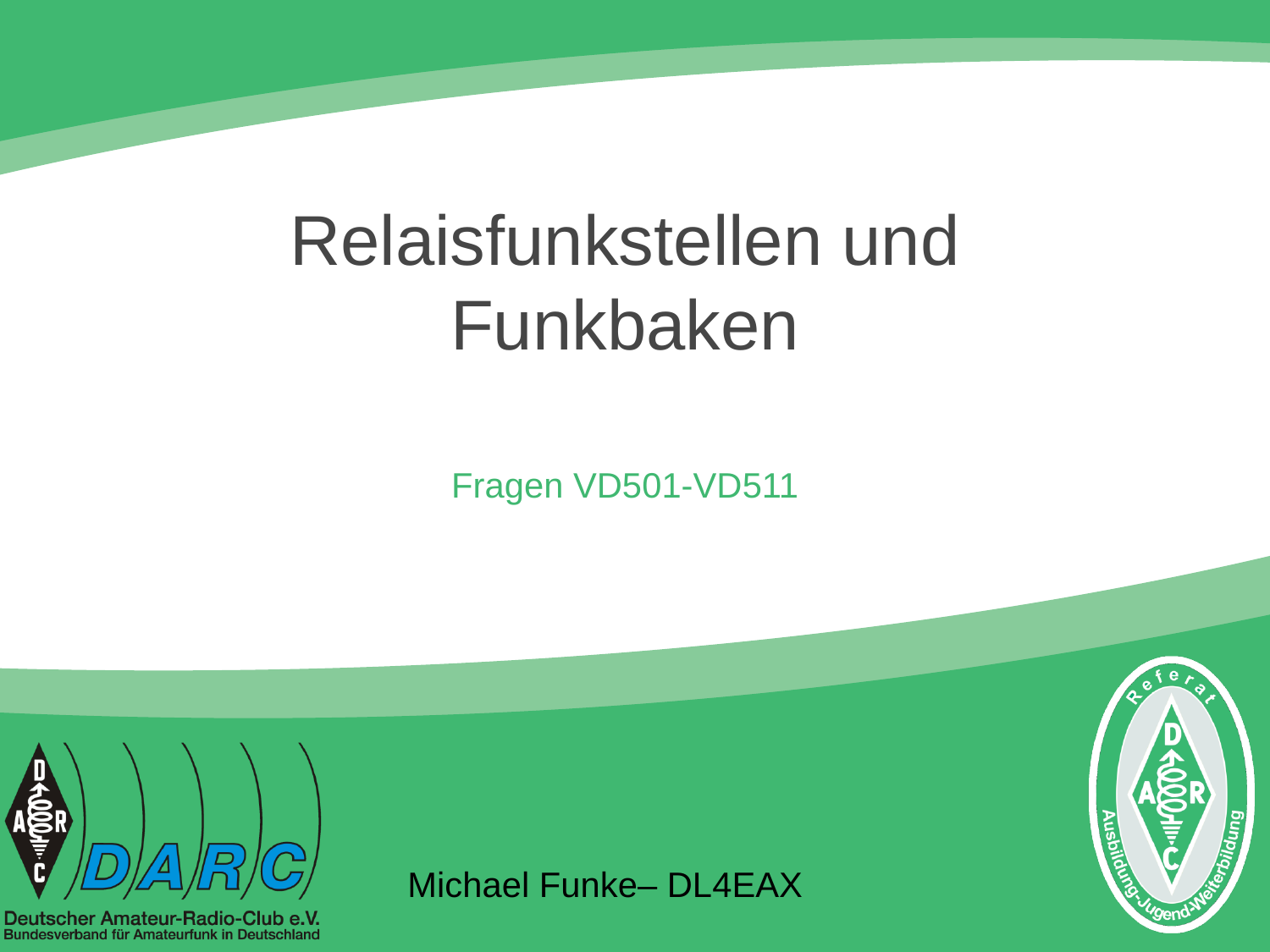

# Relaisfunkstellen und Funkbaken
Fragen VD501-VD511
Michael Funke– DL4EAX